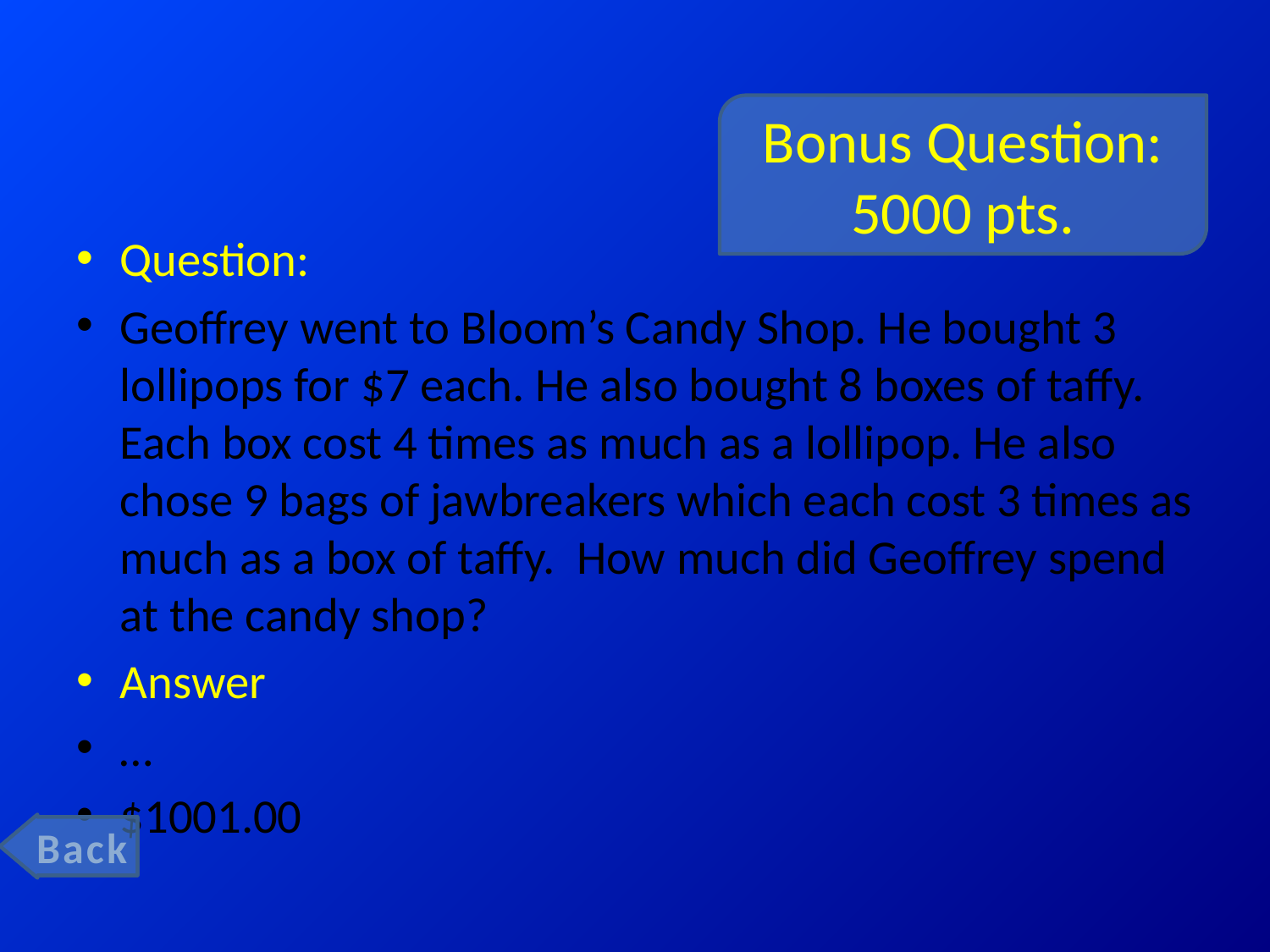

# Bonus Question: 5000 pts.

Question:
Geoffrey went to Bloom’s Candy Shop. He bought 3 lollipops for $7 each. He also bought 8 boxes of taffy. Each box cost 4 times as much as a lollipop. He also chose 9 bags of jawbreakers which each cost 3 times as much as a box of taffy.  How much did Geoffrey spend at the candy shop?
Answer
…
$1001.00

Back